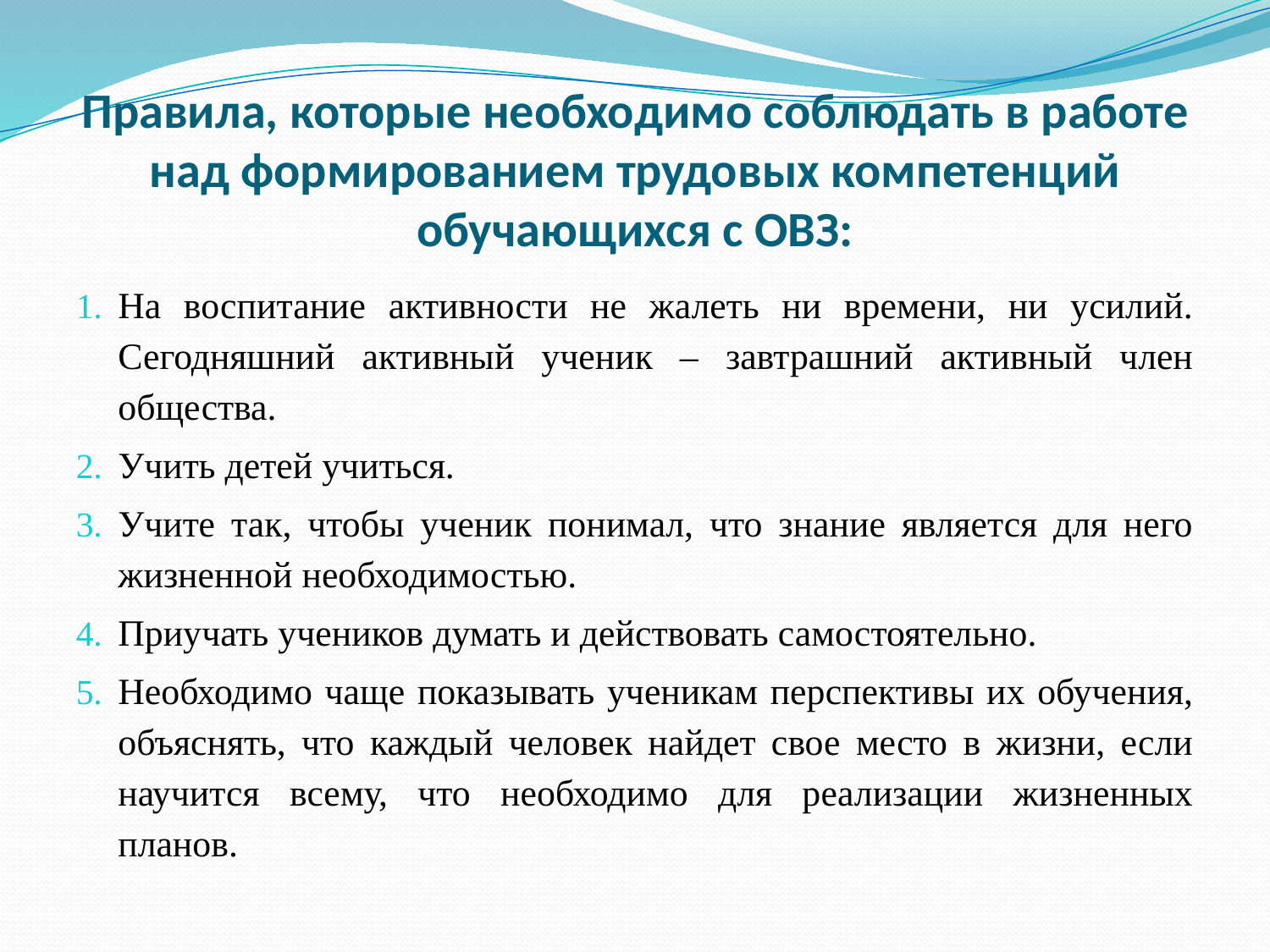

# Правила, которые необходимо соблюдать в работе над формированием трудовых компетенций обучающихся с ОВЗ:
На воспитание активности не жалеть ни времени, ни усилий. Сегодняшний активный ученик – завтрашний активный член общества.
Учить детей учиться.
Учите так, чтобы ученик понимал, что знание является для него жизненной необходимостью.
Приучать учеников думать и действовать самостоятельно.
Необходимо чаще показывать ученикам перспективы иx обучения, объяснять, что каждый человек найдет свое место в жизни, если научится всему, что необходимо для реализации жизненных планов.